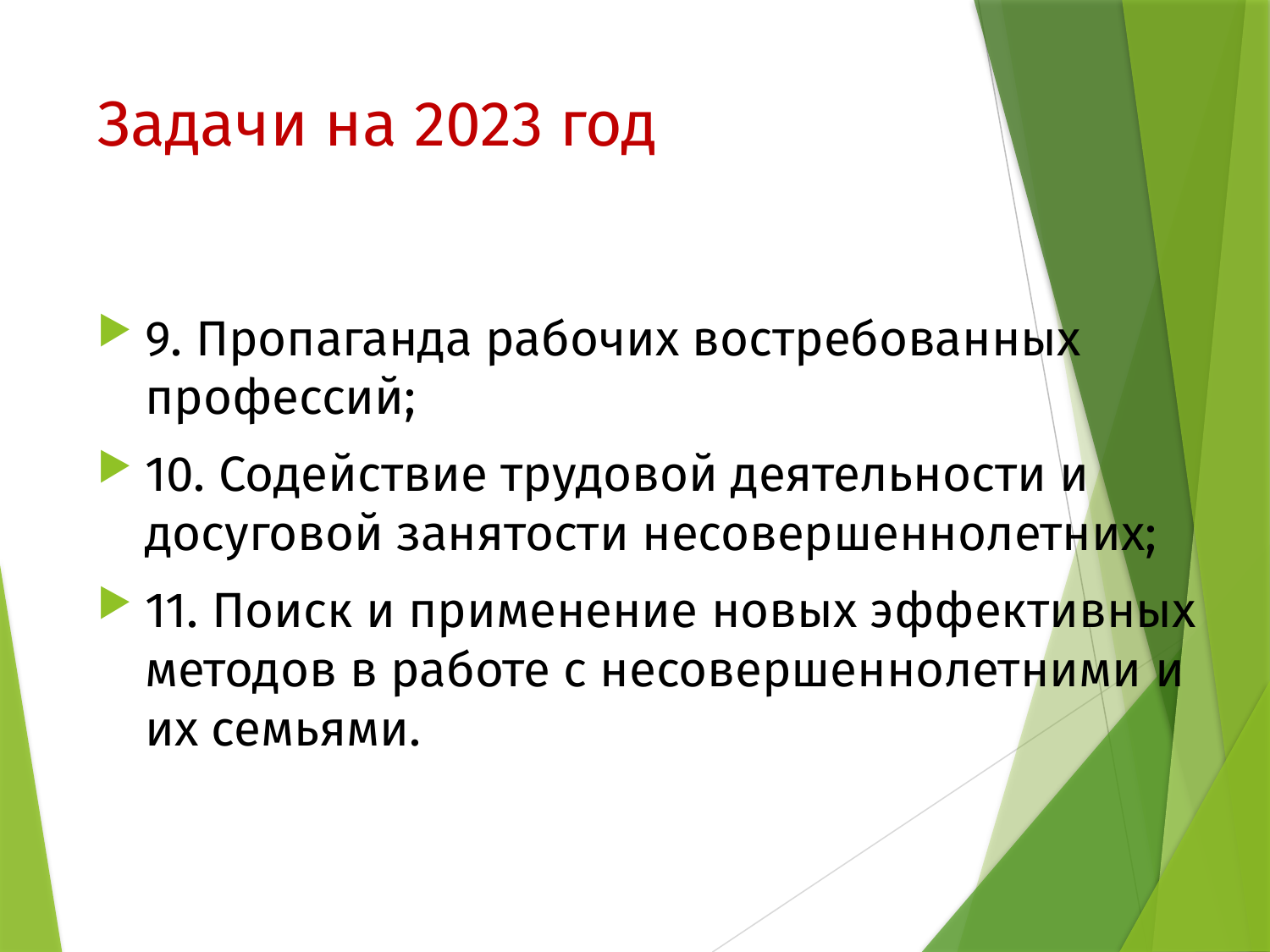

# Задачи на 2023 год
9. Пропаганда рабочих востребованных профессий;
10. Содействие трудовой деятельности и досуговой занятости несовершеннолетних;
11. Поиск и применение новых эффективных методов в работе с несовершеннолетними и их семьями.